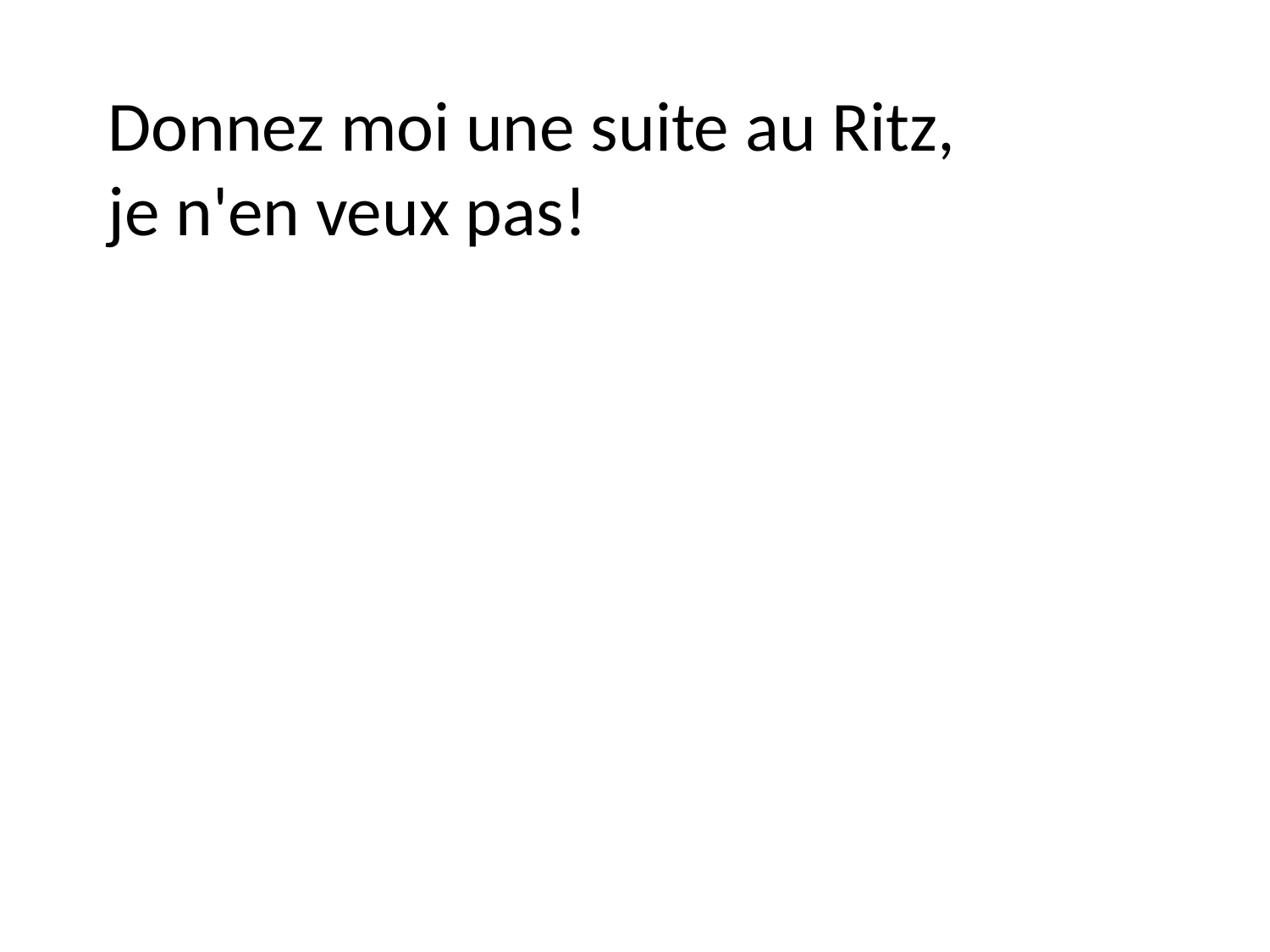

Donnez moi une suite au Ritz,
je n'en veux pas!